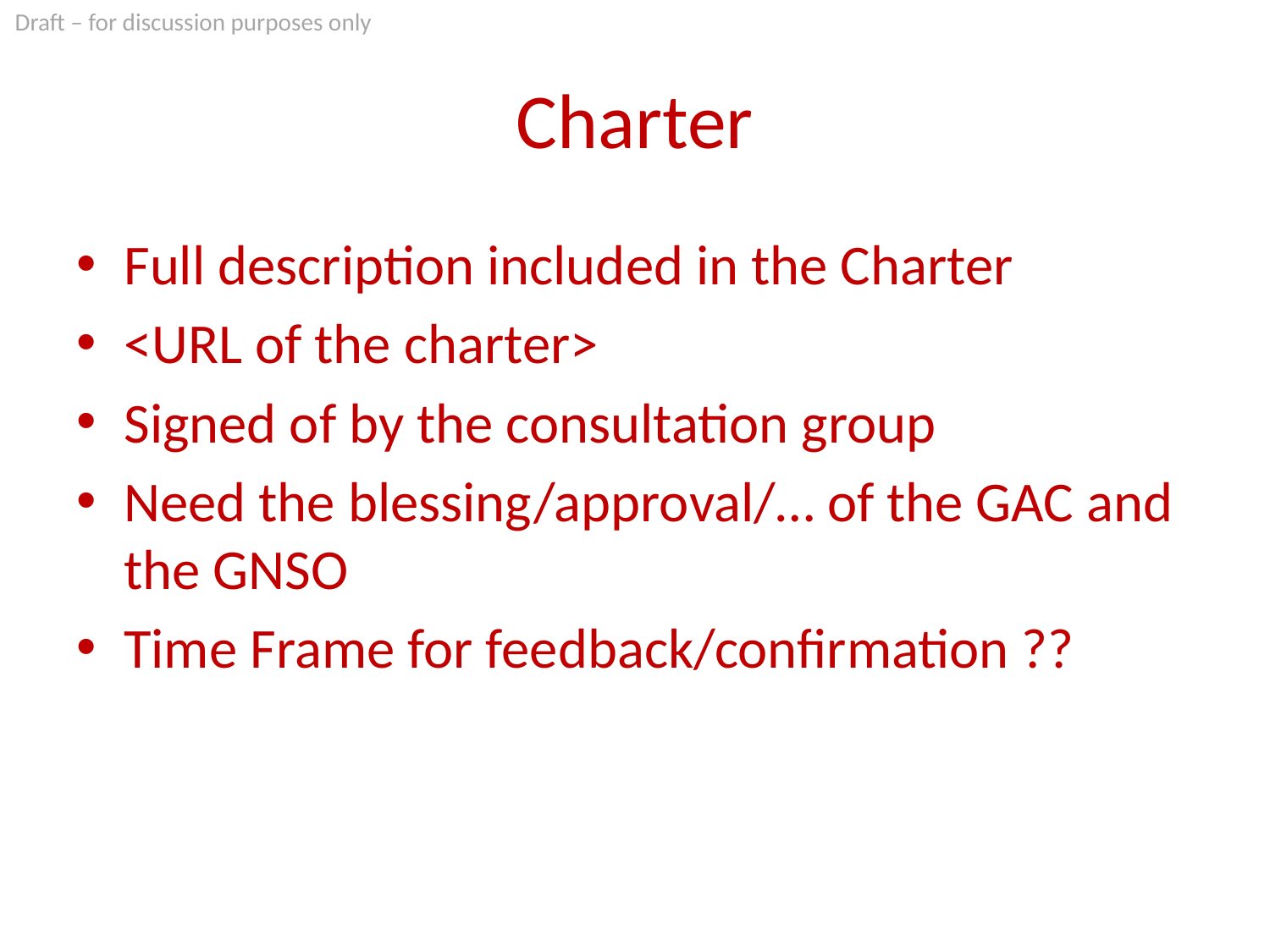

# Charter
Full description included in the Charter
<URL of the charter>
Signed of by the consultation group
Need the blessing/approval/… of the GAC and the GNSO
Time Frame for feedback/confirmation ??